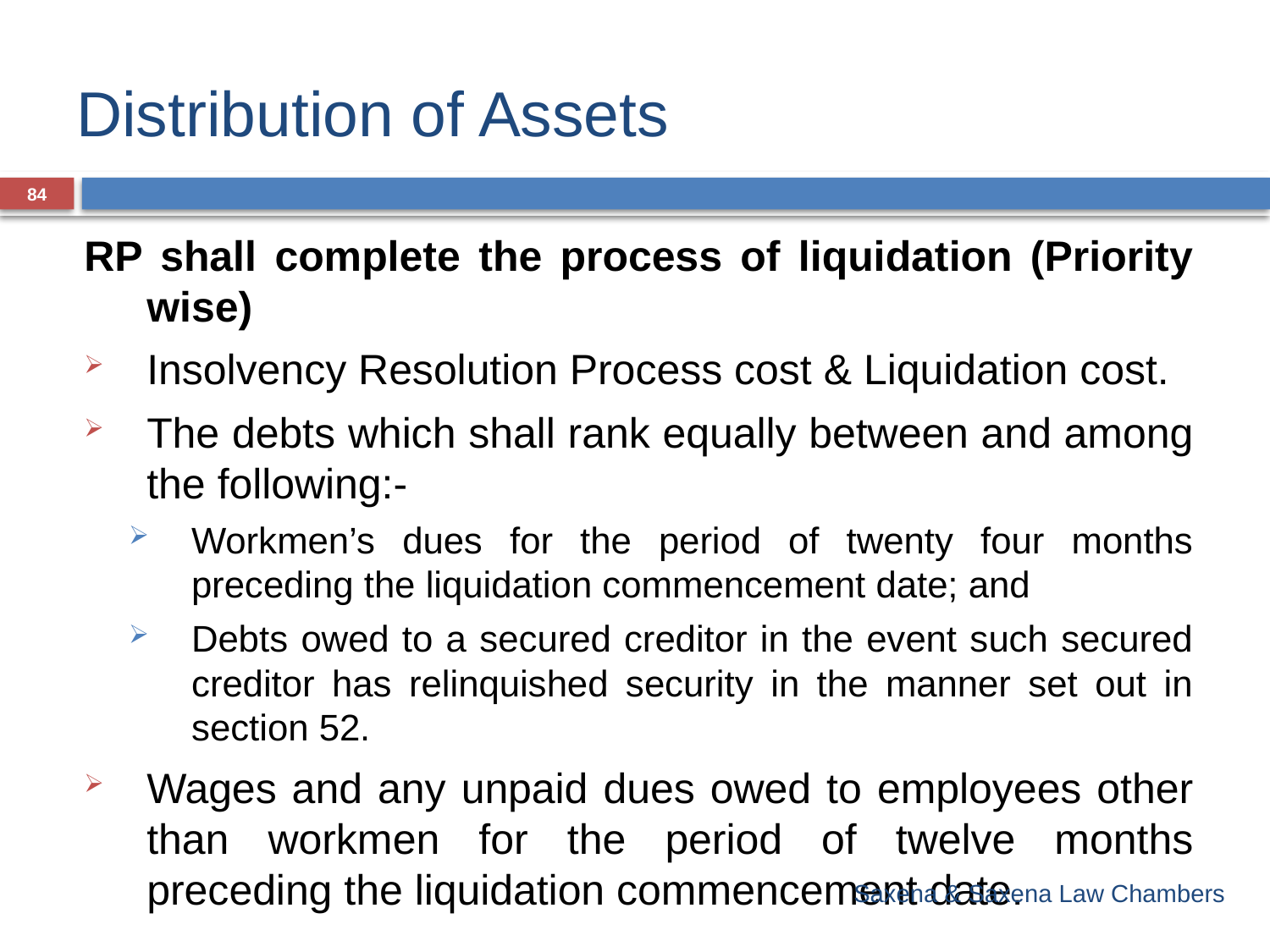

# Distribution of Assets
84
RP shall complete the process of liquidation (Priority wise)
Insolvency Resolution Process cost & Liquidation cost.
The debts which shall rank equally between and among the following:-
Workmen’s dues for the period of twenty four months preceding the liquidation commencement date; and
Debts owed to a secured creditor in the event such secured creditor has relinquished security in the manner set out in section 52.
Wages and any unpaid dues owed to employees other than workmen for the period of twelve months preceding the liquidation commencement date.

Saxena & Saxena Law Chambers